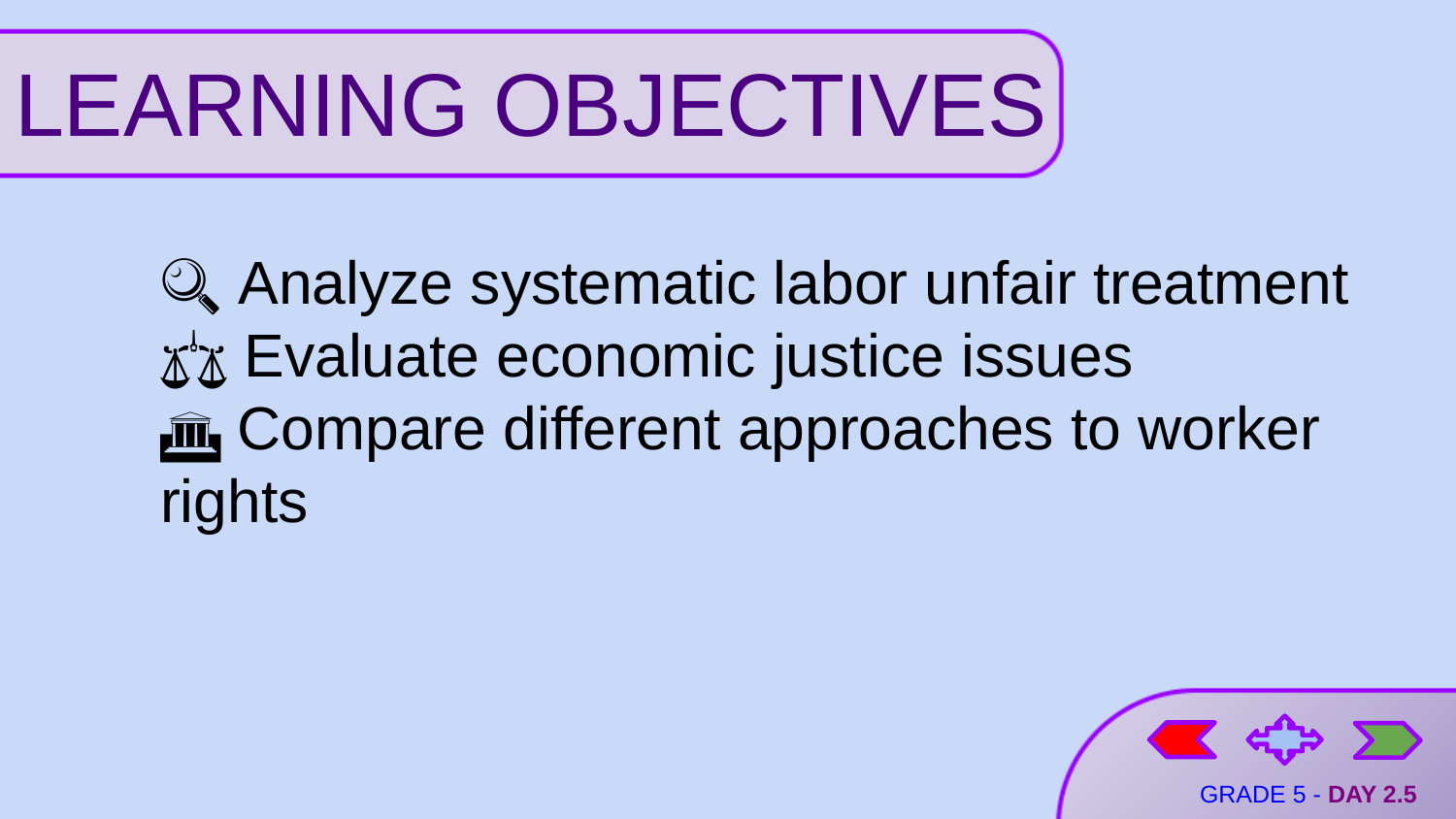

# LEARNING OBJECTIVES

🔍 Analyze systematic labor unfair treatment
⚖️ Evaluate economic justice issues
🏛 Compare different approaches to worker rights

GRADE 5 - DAY 2.5